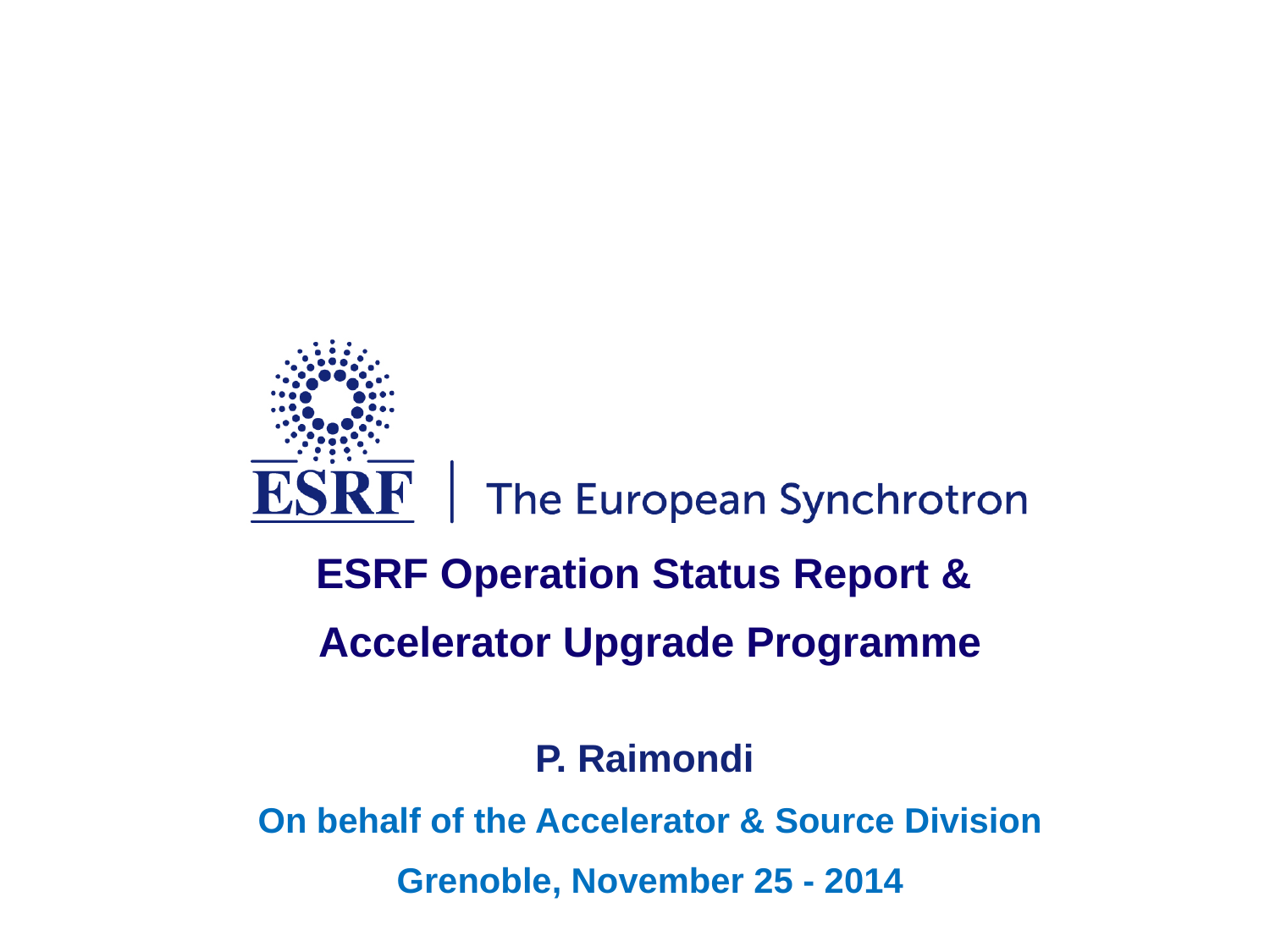

ESRF Operation Status Report &
Accelerator Upgrade Programme
P. Raimondi
On behalf of the Accelerator & Source Division
Grenoble, November 25 - 2014